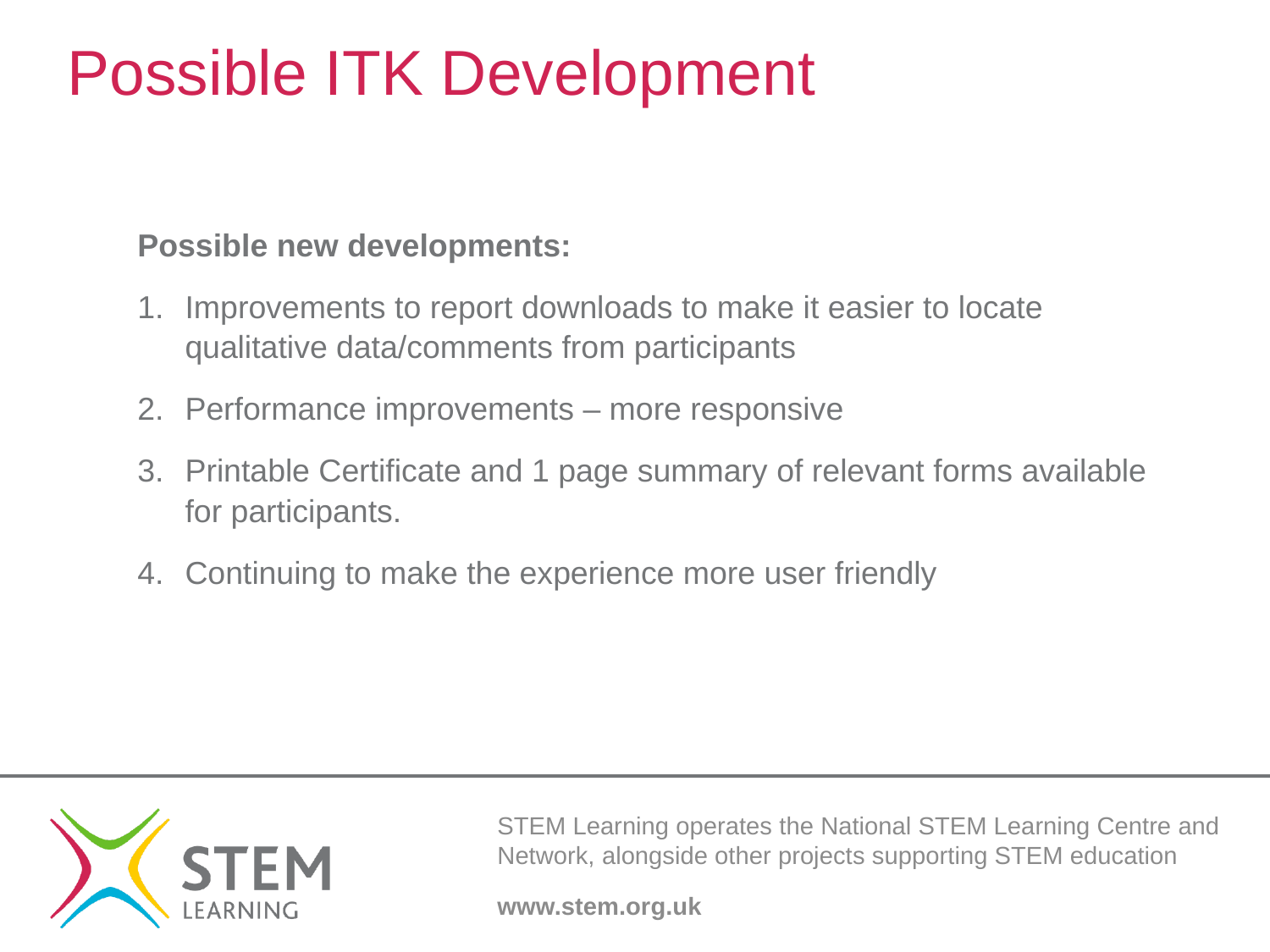

# Possible ITK Development
Possible new developments:
Improvements to report downloads to make it easier to locate qualitative data/comments from participants
Performance improvements – more responsive
Printable Certificate and 1 page summary of relevant forms available for participants.
Continuing to make the experience more user friendly